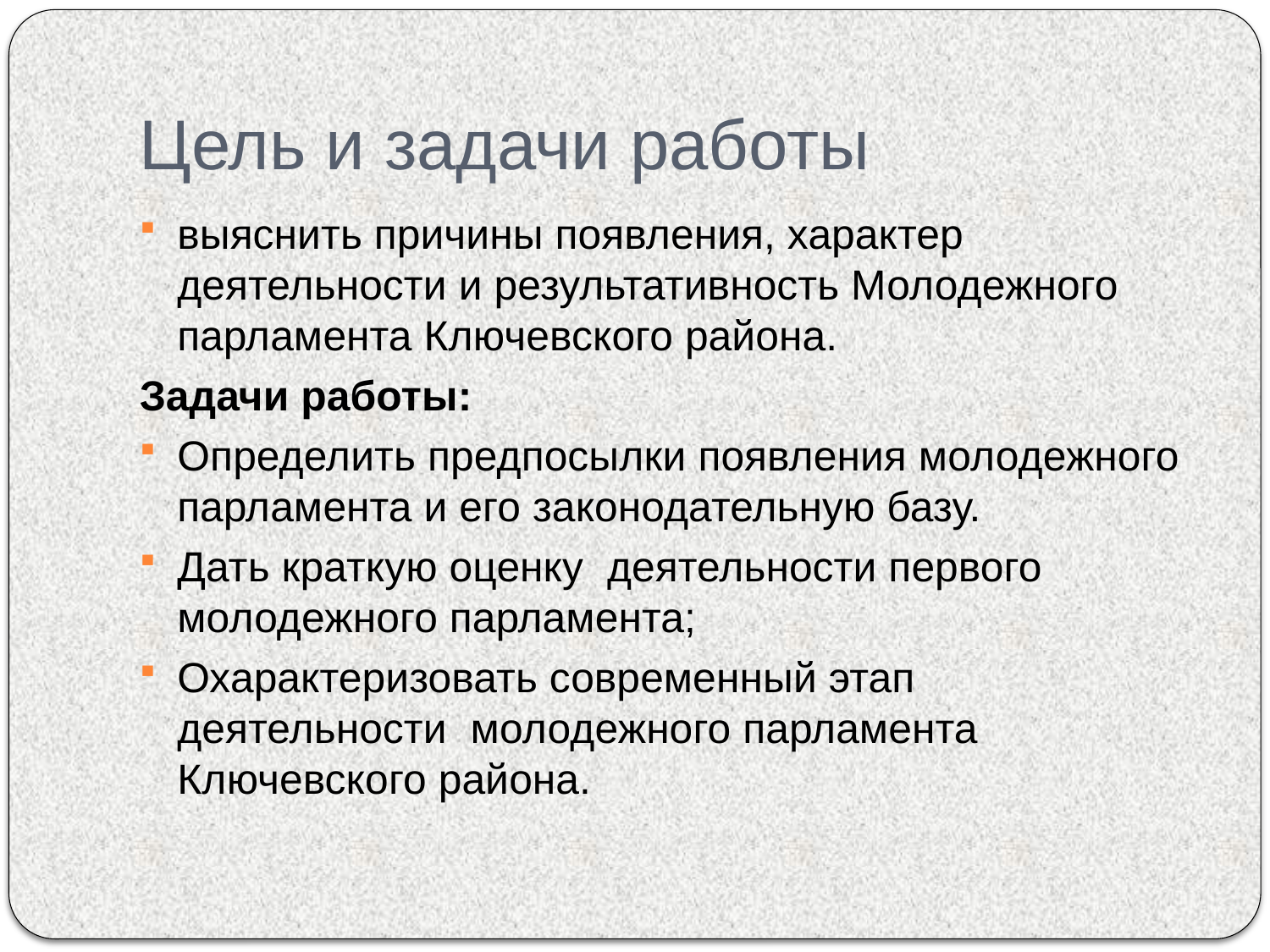

# Цель и задачи работы
выяснить причины появления, характер деятельности и результативность Молодежного парламента Ключевского района.
Задачи работы:
Определить предпосылки появления молодежного парламента и его законодательную базу.
Дать краткую оценку  деятельности первого молодежного парламента;
Охарактеризовать современный этап деятельности  молодежного парламента Ключевского района.